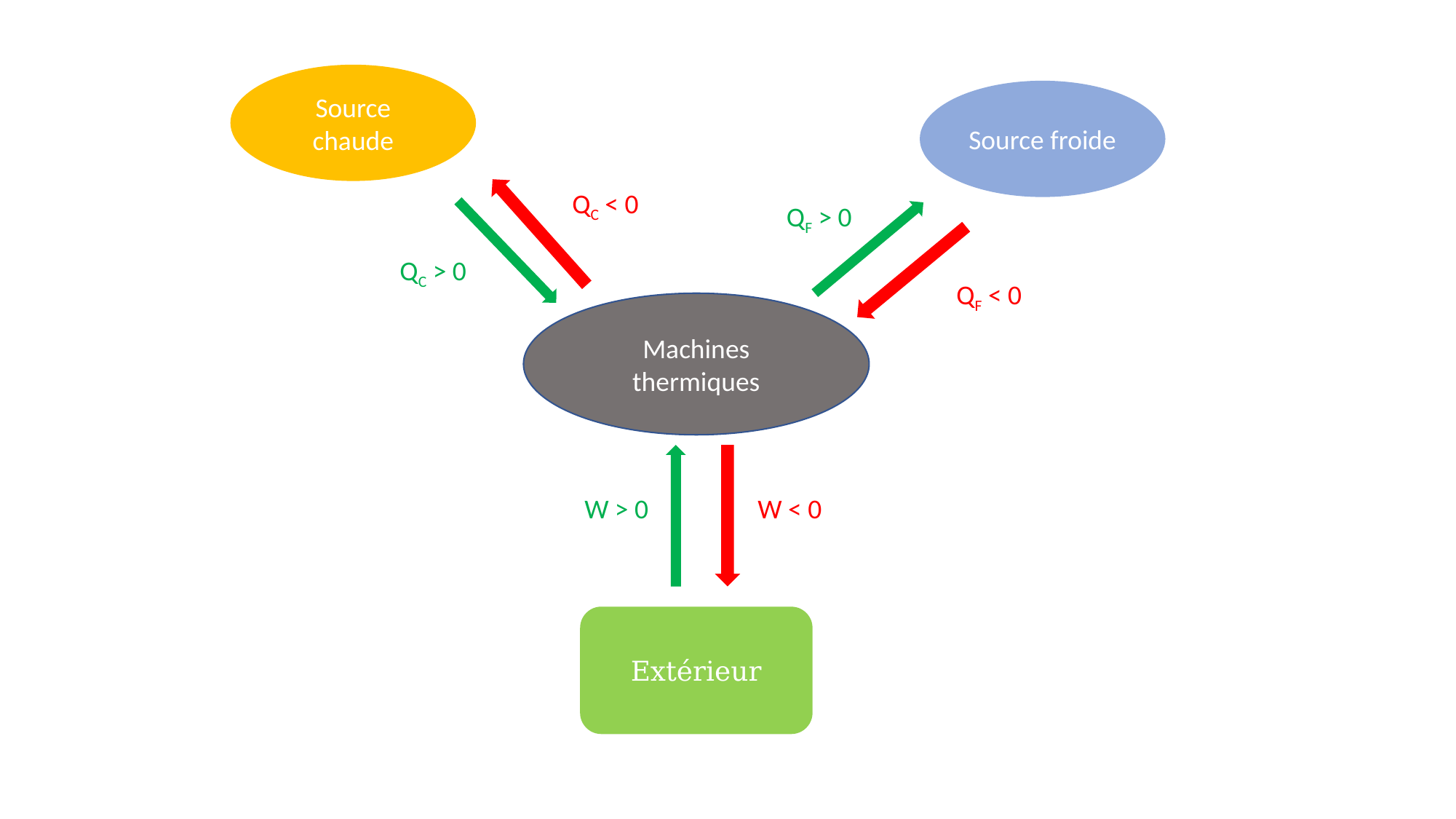

Source chaude
Source froide

QC < 0
QF > 0

QC > 0
QF < 0
Machines thermiques

W > 0
W < 0
Extérieur